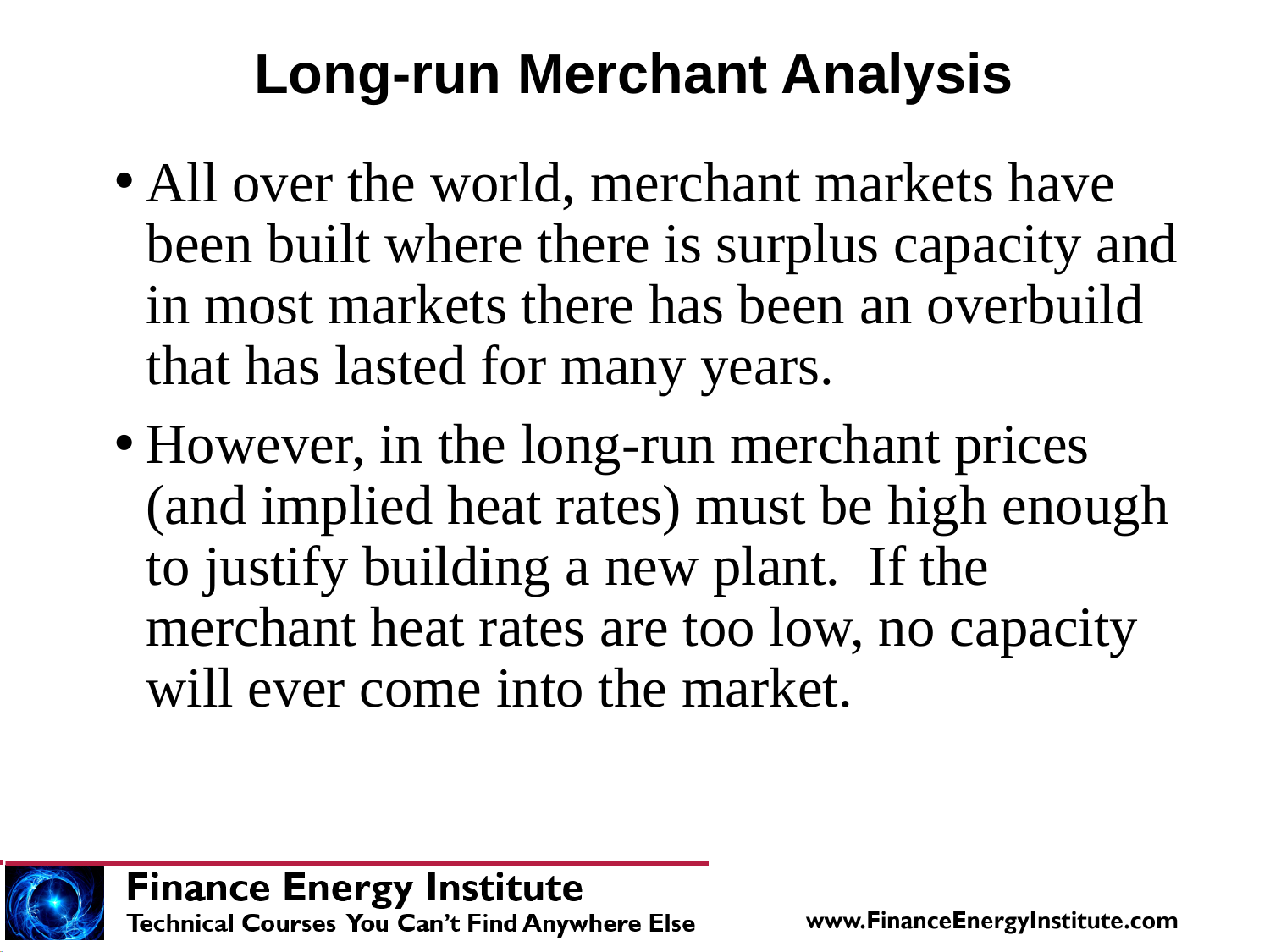

# Long-run Merchant Analysis
All over the world, merchant markets have been built where there is surplus capacity and in most markets there has been an overbuild that has lasted for many years.
However, in the long-run merchant prices (and implied heat rates) must be high enough to justify building a new plant.  If the merchant heat rates are too low, no capacity will ever come into the market.